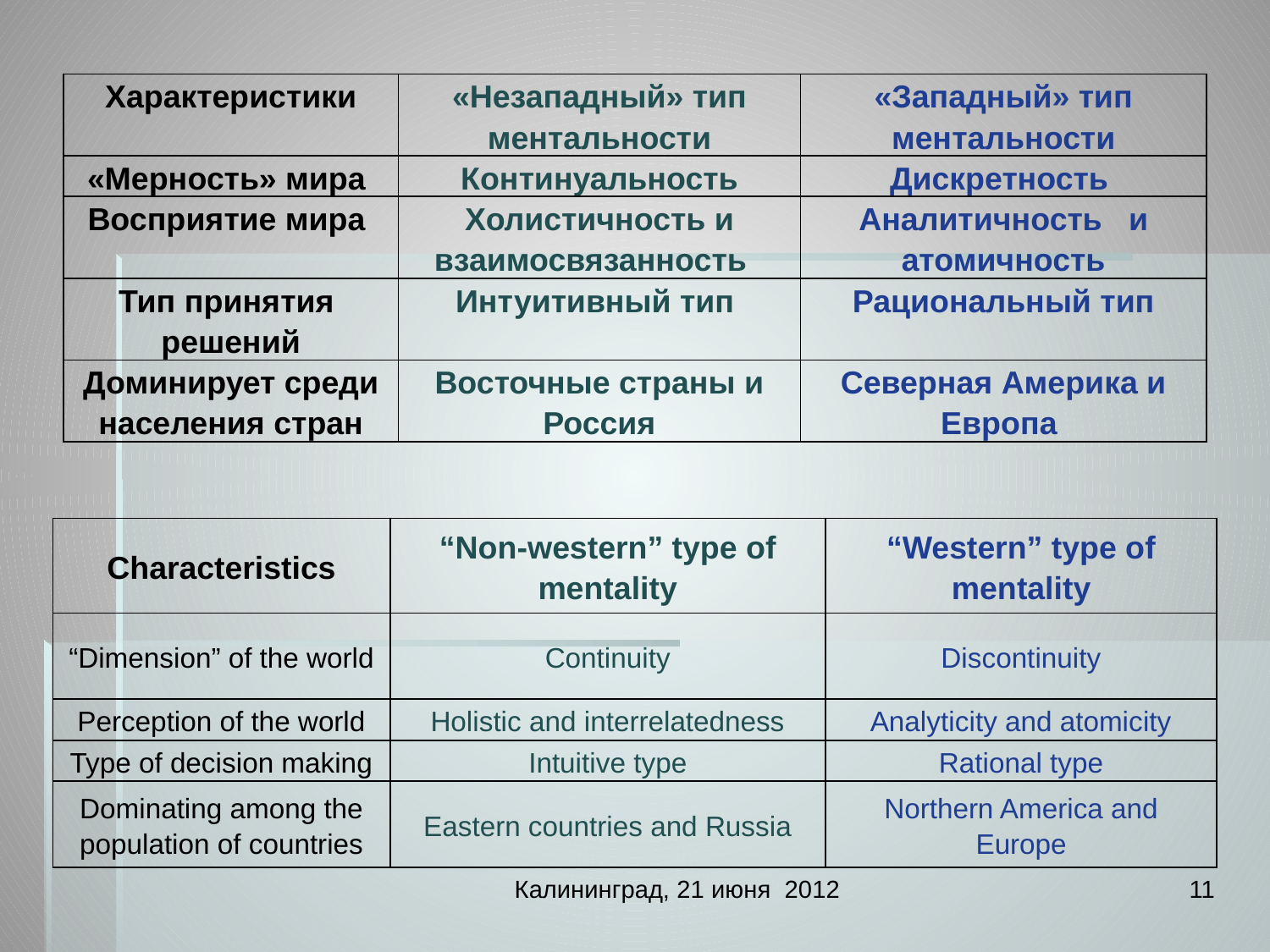

| Характеристики | «Незападный» тип ментальности | «Западный» тип ментальности |
| --- | --- | --- |
| «Мерность» мира | Континуальность | Дискретность |
| Восприятие мира | Холистичность и взаимосвязанность | Аналитичность и атомичность |
| Тип принятия решений | Интуитивный тип | Рациональный тип |
| Доминирует среди населения стран | Восточные страны и Россия | Северная Америка и Европа |
| Characteristics | “Non-western” type of mentality | “Western” type of mentality |
| --- | --- | --- |
| “Dimension” of the world | Continuity | Discontinuity |
| Perception of the world | Holistic and interrelatedness | Analyticity and atomicity |
| Type of decision making | Intuitive type | Rational type |
| Dominating among the population of countries | Eastern countries and Russia | Northern America and Europe |
Калининград, 21 июня  2012
11